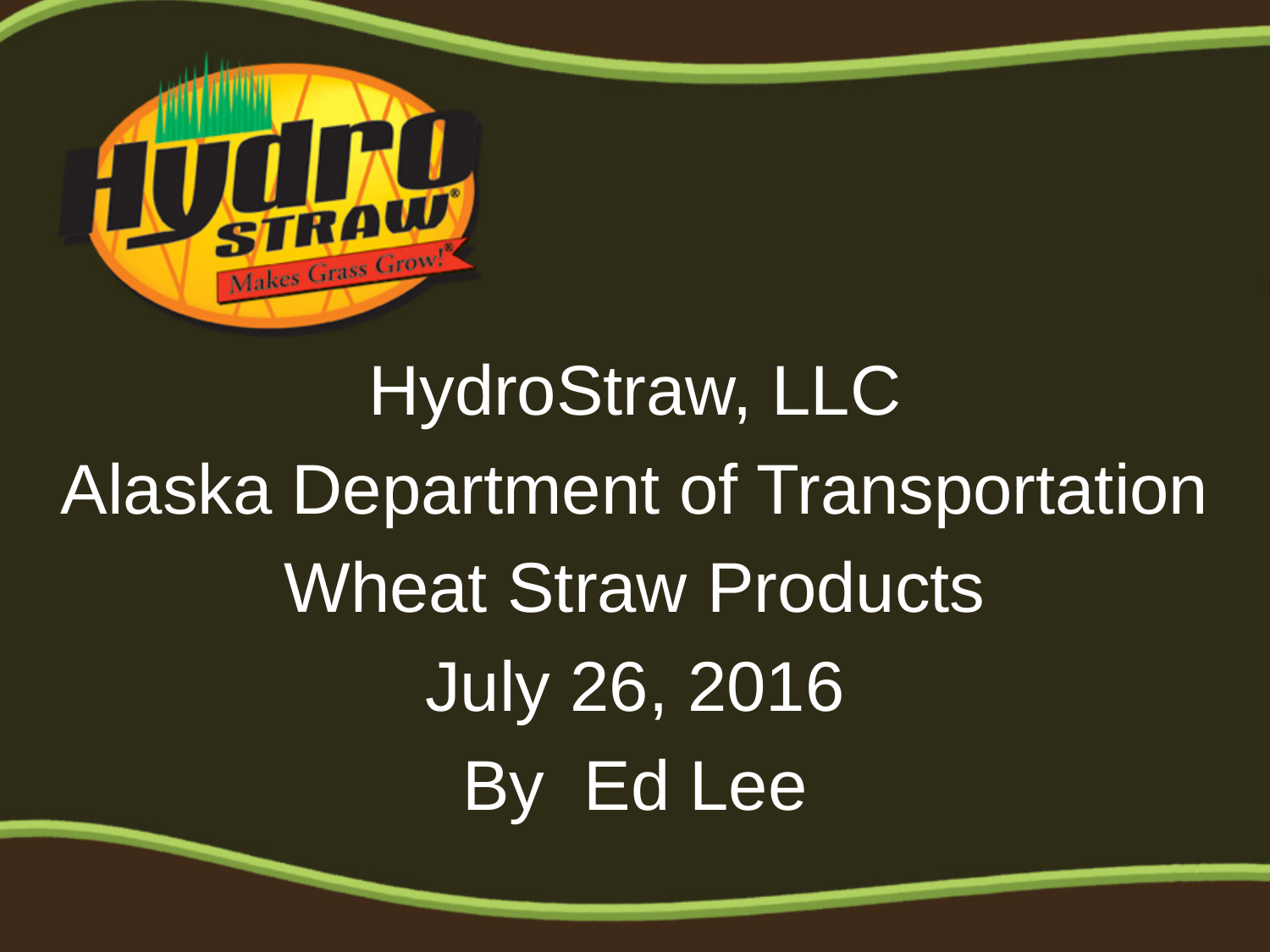

#
HydroStraw, LLC
Alaska Department of Transportation
Wheat Straw Products
July 26, 2016
By  Ed Lee